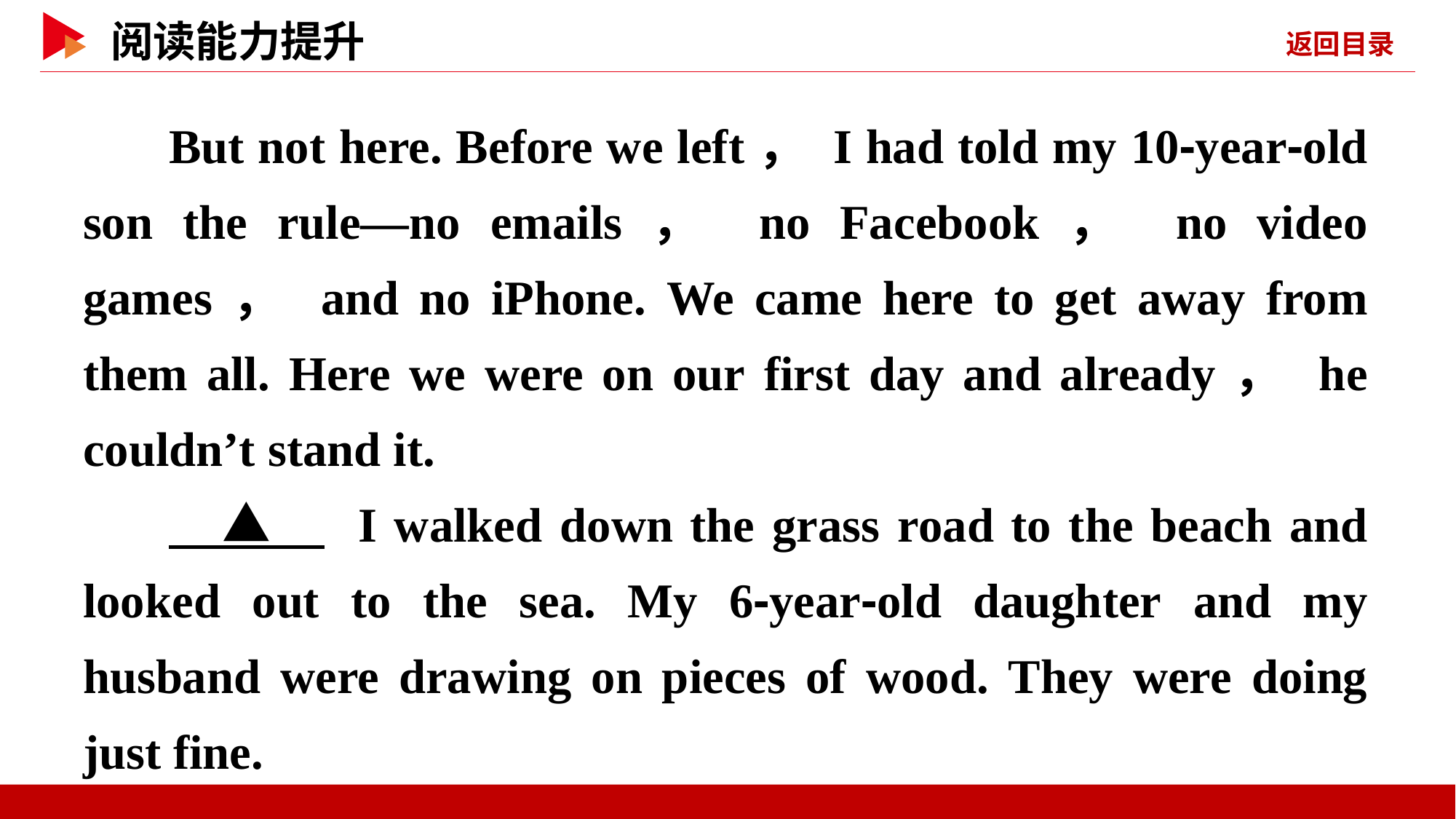

But not here. Before we left， I had told my 10⁃year⁃old son the rule—no emails， no Facebook， no video games， and no iPhone. We came here to get away from them all. Here we were on our first day and already， he couldn’t stand it.
　▲　 I walked down the grass road to the beach and looked out to the sea. My 6⁃year⁃old daughter and my husband were drawing on pieces of wood. They were doing just fine.